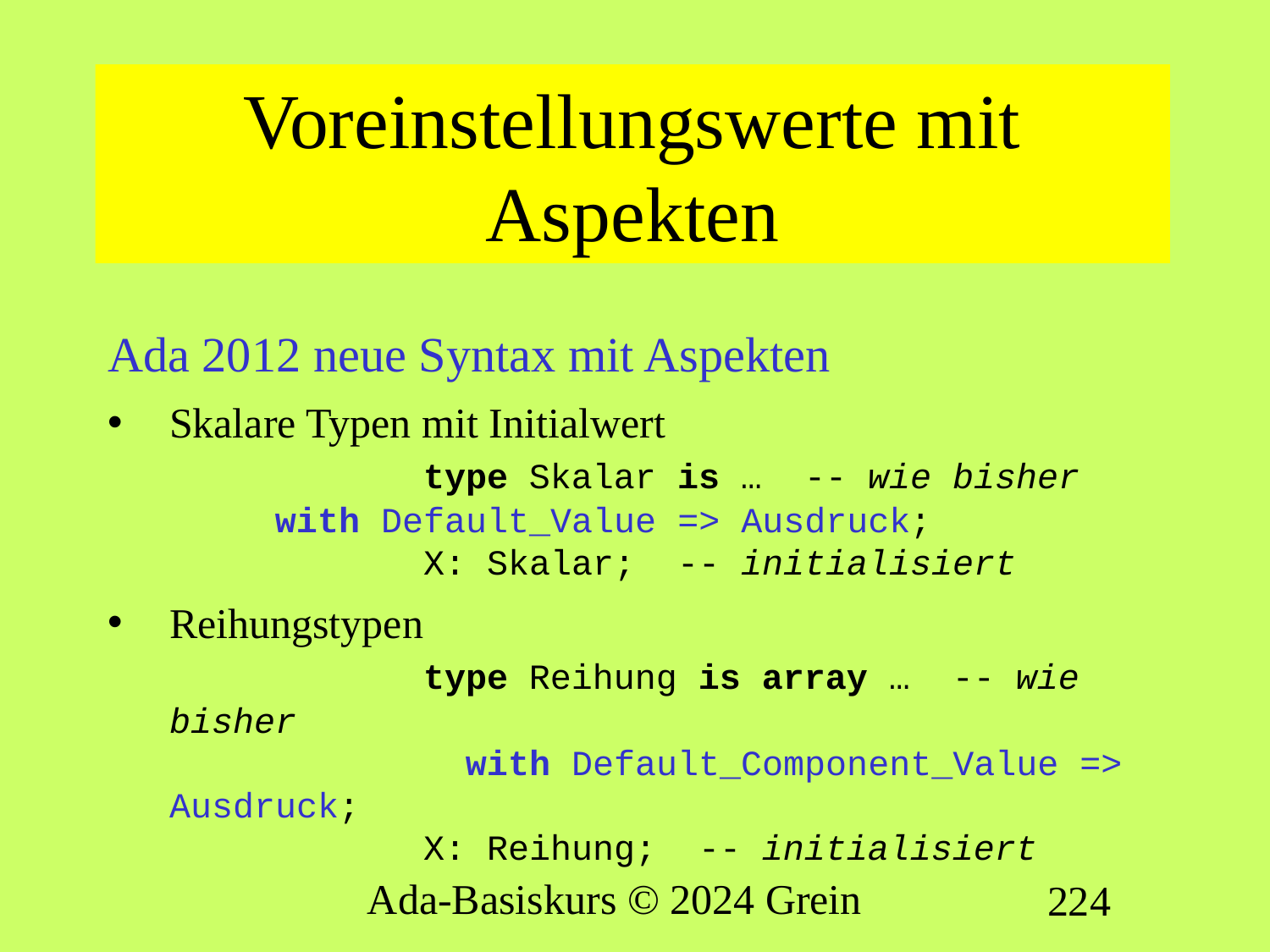

# Voreinstellungswerte mit Aspekten
Ada 2012 neue Syntax mit Aspekten
Skalare Typen mit Initialwert
		type Skalar is …  -- wie bisher
     with Default_Value => Ausdruck;
		X: Skalar;  -- initialisiert
Reihungstypen
		type Reihung is array …  -- wie bisher
		  with Default_Component_Value => Ausdruck;
		X: Reihung;  -- initialisiert
Ada-Basiskurs © 2024 Grein
224